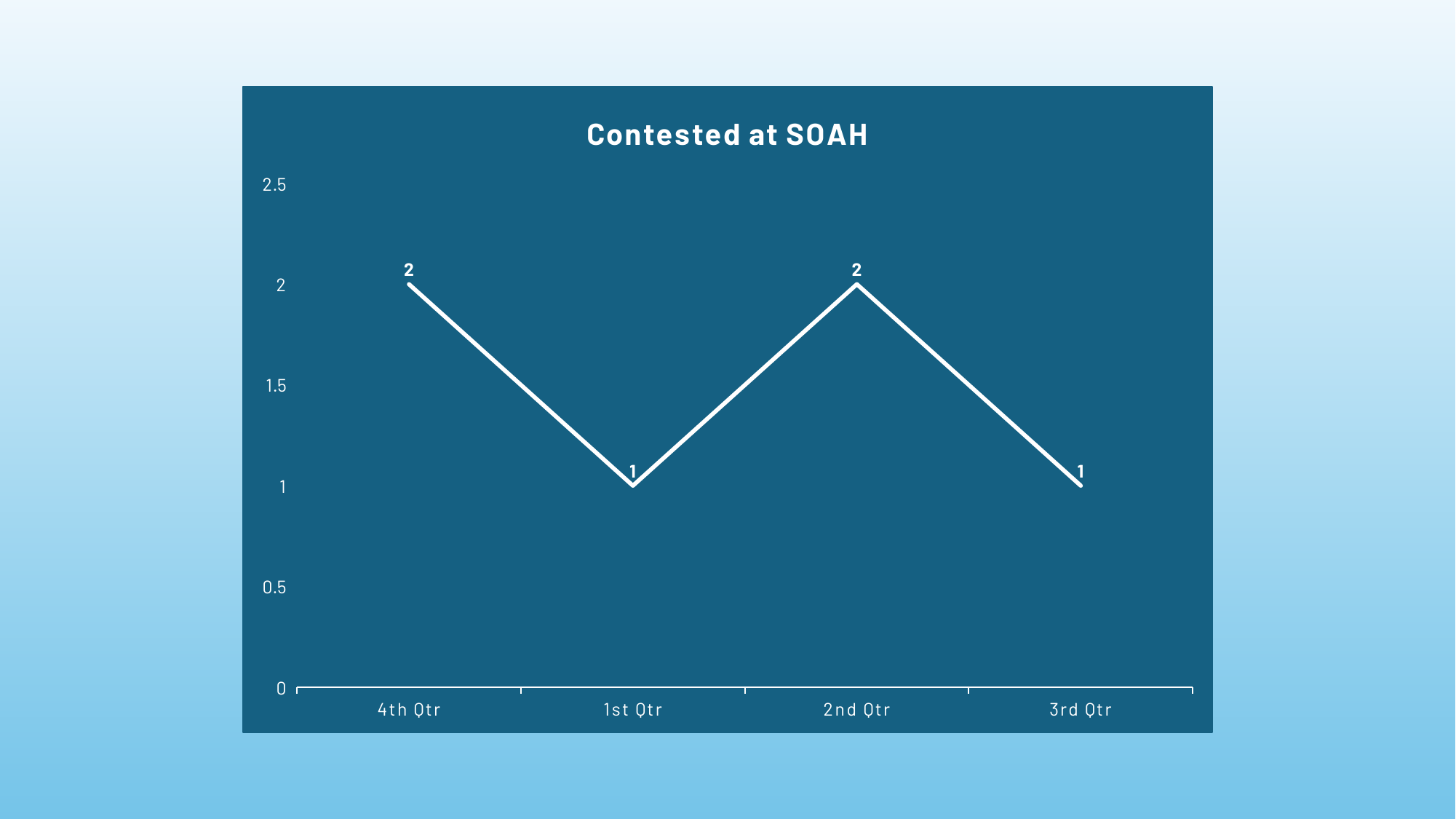

### Chart: Contested at SOAH

| Category | Contested at SOAH |
|---|---|
| 4th Qtr | 2.0 |
| 1st Qtr | 1.0 |
| 2nd Qtr | 2.0 |
| 3rd Qtr | 1.0 |